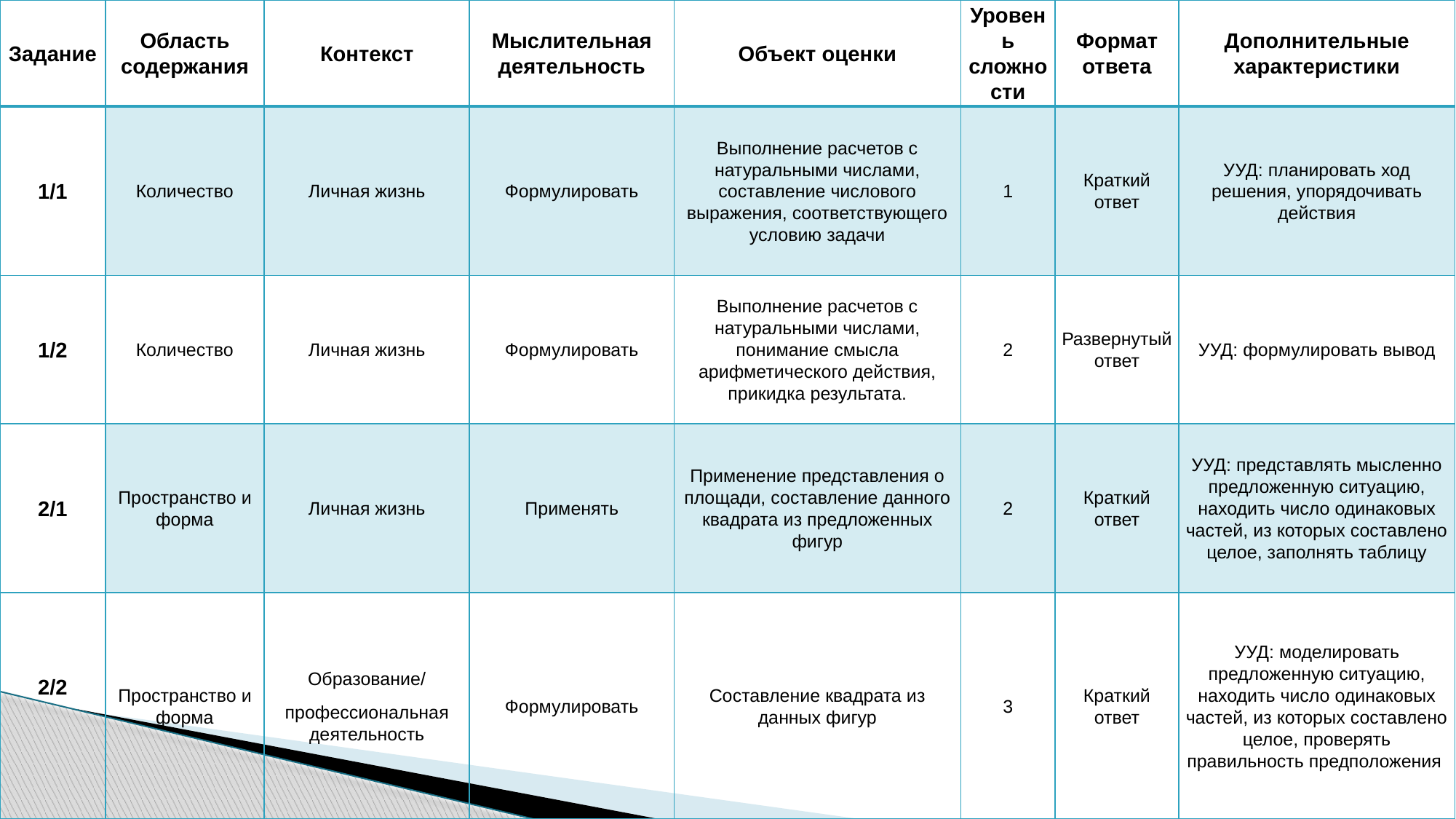

| Задание | Область содержания | Контекст | Мыслительная деятельность | Объект оценки | Уровень сложности | Формат ответа | Дополнительные характеристики |
| --- | --- | --- | --- | --- | --- | --- | --- |
| 1/1 | Количество | Личная жизнь | Формулировать | Выполнение расчетов с натуральными числами, составление числового выражения, соответствующего условию задачи | 1 | Краткий ответ | УУД: планировать ход решения, упорядочивать действия |
| 1/2 | Количество | Личная жизнь | Формулировать | Выполнение расчетов с натуральными числами, понимание смысла арифметического действия, прикидка результата. | 2 | Развернутый ответ | УУД: формулировать вывод |
| 2/1 | Пространство и форма | Личная жизнь | Применять | Применение представления о площади, составление данного квадрата из предложенных фигур | 2 | Краткий ответ | УУД: представлять мысленно предложенную ситуацию, находить число одинаковых частей, из которых составлено целое, заполнять таблицу |
| 2/2 | Пространство и форма | Образование/ профессиональная деятельность | Формулировать | Составление квадрата из данных фигур | 3 | Краткий ответ | УУД: моделировать предложенную ситуацию, находить число одинаковых частей, из которых составлено целое, проверять правильность предположения |